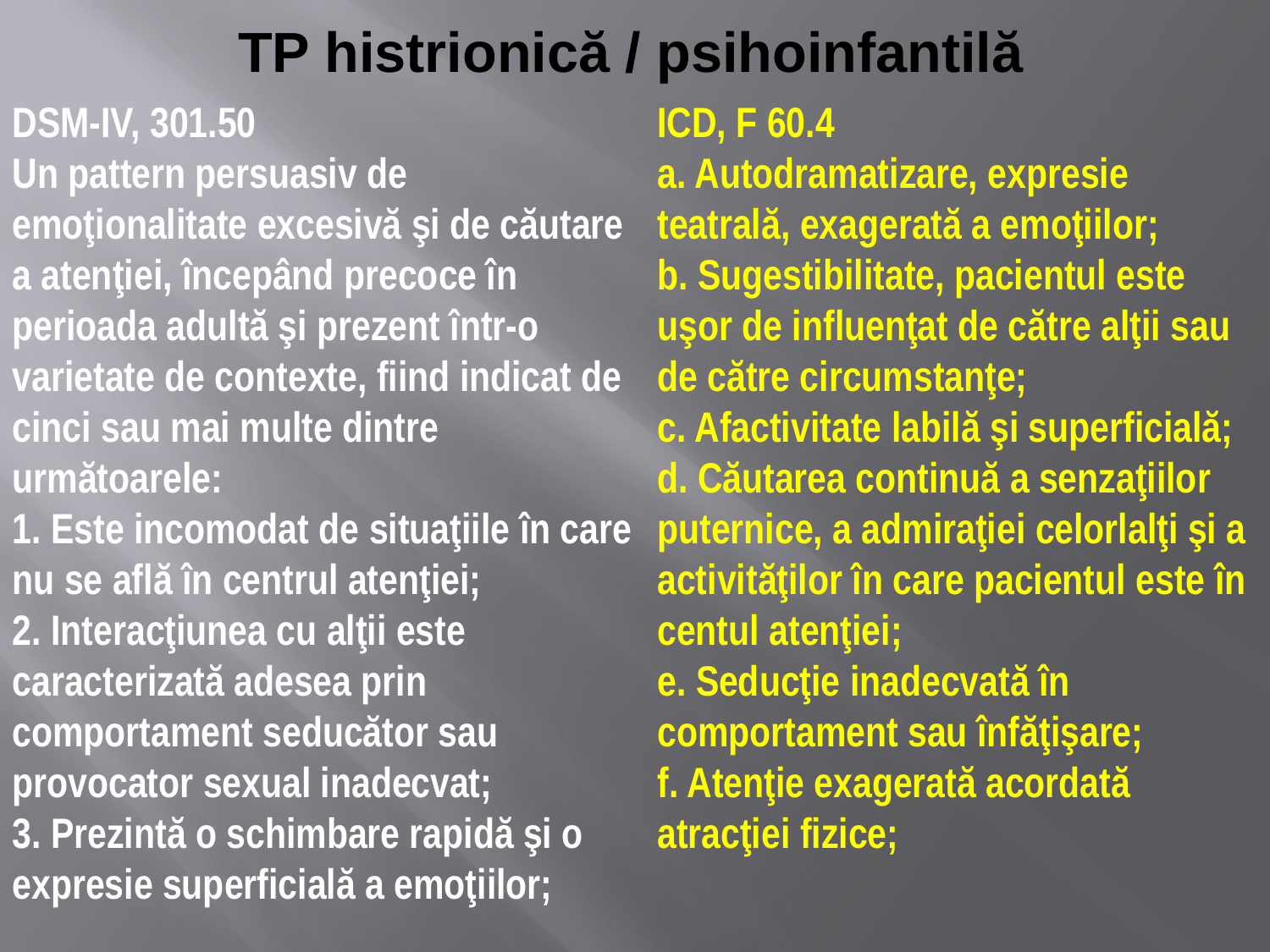

# TP histrionică / psihoinfantilă
DSM-IV, 301.50
Un pattern persuasiv de emoţionalitate excesivă şi de căutare a atenţiei, începând precoce în perioada adultă şi prezent într-o varietate de contexte, fiind indicat de cinci sau mai multe dintre următoarele:
1. Este incomodat de situaţiile în care nu se află în centrul atenţiei;
2. Interacţiunea cu alţii este caracterizată adesea prin comportament seducător sau provocator sexual inadecvat;
3. Prezintă o schimbare rapidă şi o expresie superficială a emoţiilor;
ICD, F 60.4
a. Autodramatizare, expresie teatrală, exagerată a emoţiilor;
b. Sugestibilitate, pacientul este uşor de influenţat de către alţii sau de către circumstanţe;
c. Afactivitate labilă şi superficială;
d. Căutarea continuă a senzaţiilor puternice, a admiraţiei celorlalţi şi a activităţilor în care pacientul este în centul atenţiei;
e. Seducţie inadecvată în comportament sau înfăţişare;
f. Atenţie exagerată acordată atracţiei fizice;